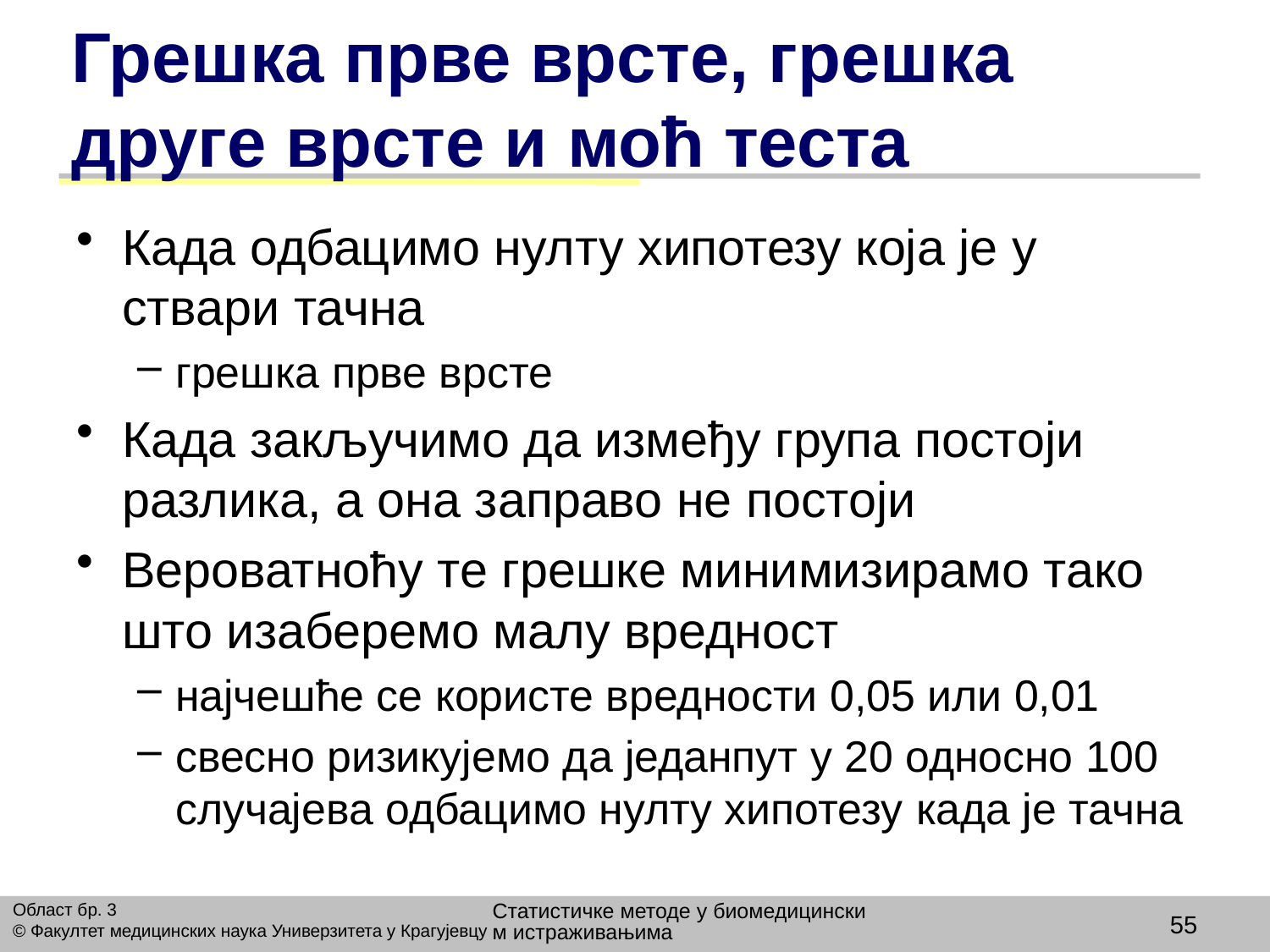

# Грешка прве врсте, грешка друге врсте и моћ теста
Када одбацимо нулту хипотезу која је у ствари тачна
грешка прве врсте
Када закључимо да између група постоји разлика, а она заправо не постоји
Вероватноћу те грешке минимизирамо тако што изаберемо малу вредност
најчешће се користе вредности 0,05 или 0,01
свесно ризикујемо да једанпут у 20 односно 100 случајева одбацимо нулту хипотезу када је тачна

Статистичке методе у биомедицинским истраживањима
Област бр. 3
© Факултет медицинских наука Универзитета у Крагујевцу
55